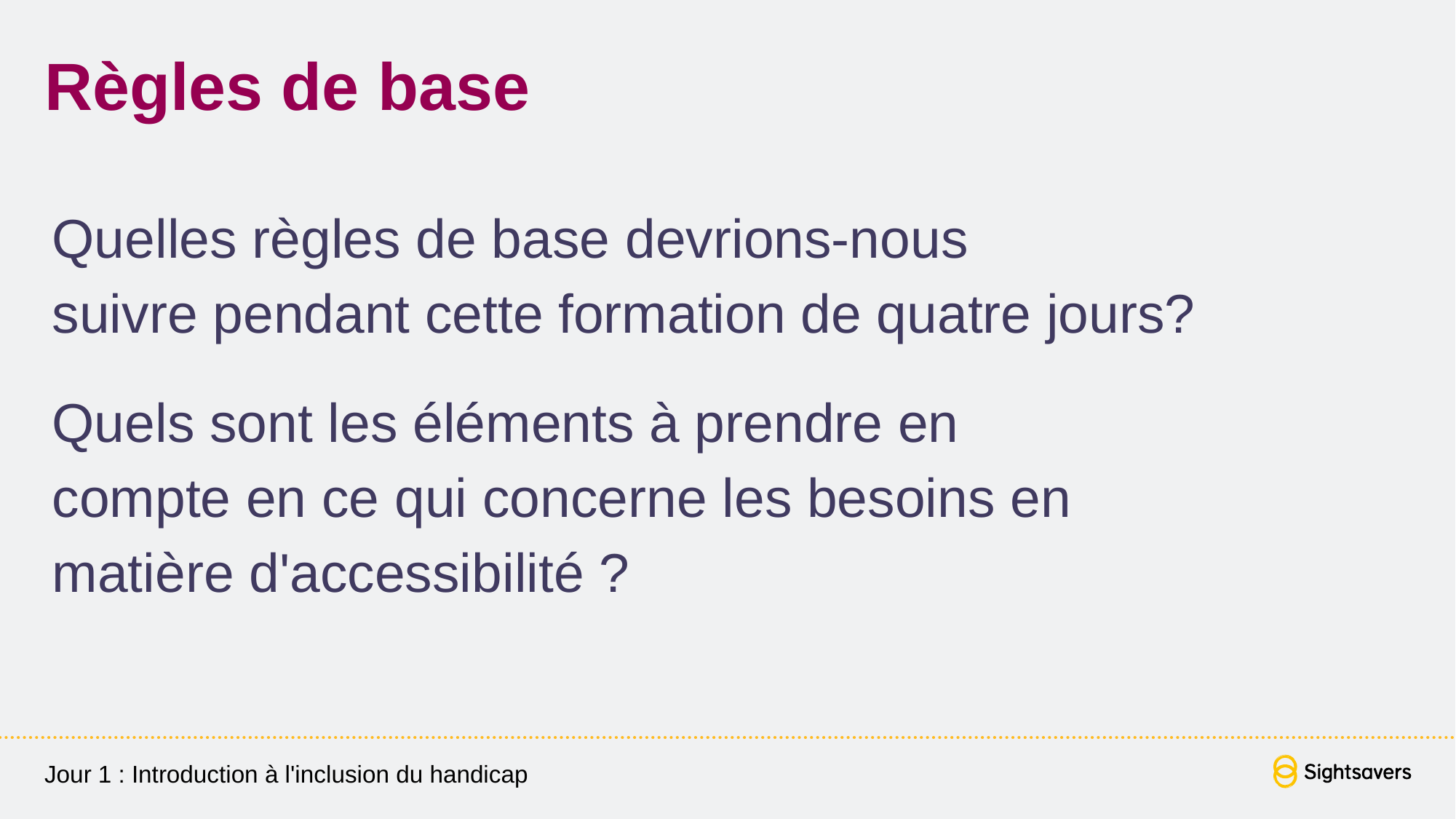

# Règles de base
Quelles règles de base devrions-nous
suivre pendant cette formation de quatre jours?
Quels sont les éléments à prendre en
compte en ce qui concerne les besoins en matière d'accessibilité ?
Jour 1 : Introduction à l'inclusion du handicap